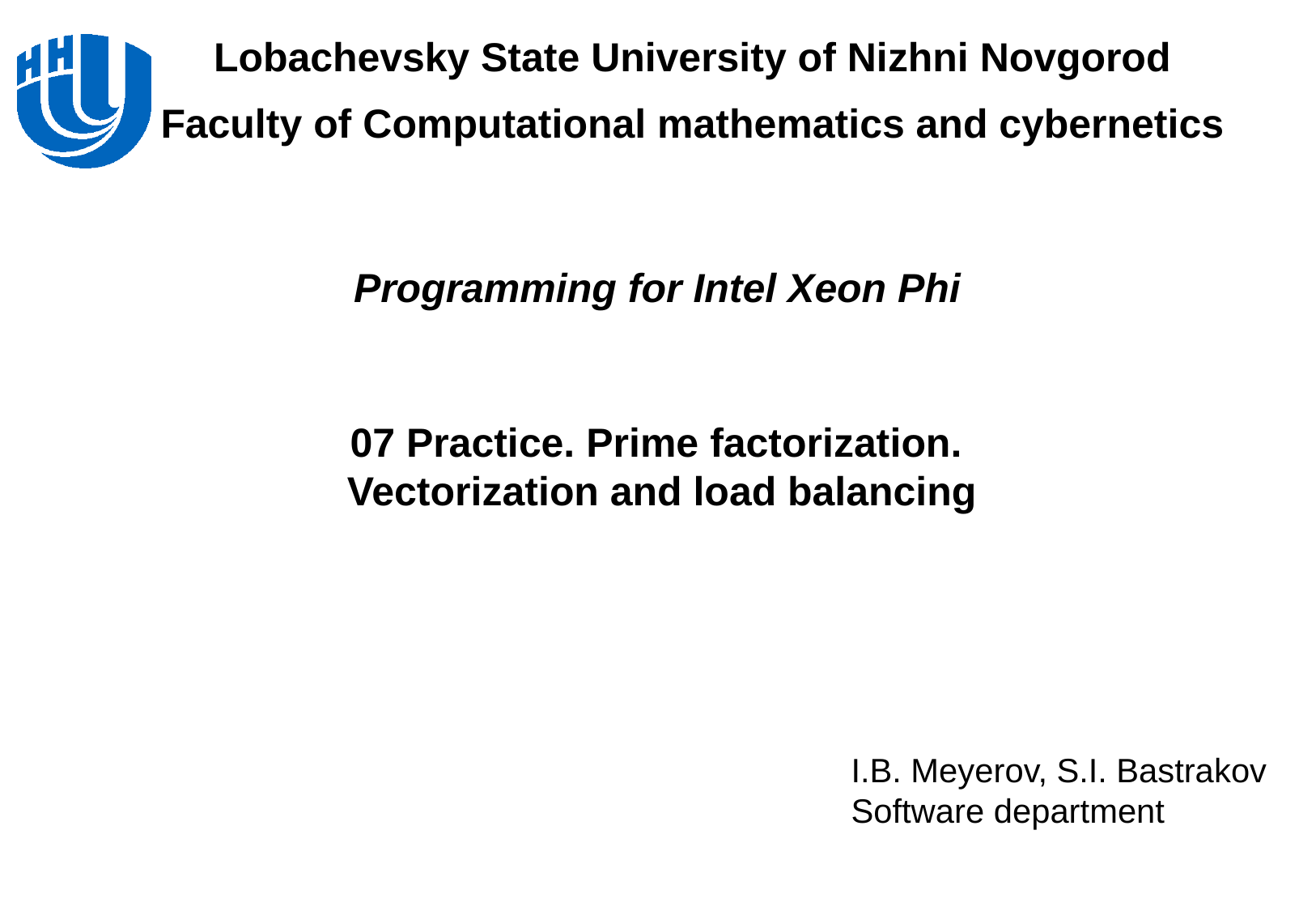

Programming for Intel Xeon Phi
# 07 Practice. Prime factorization. Vectorization and load balancing
I.B. Meyerov, S.I. Bastrakov
Software department